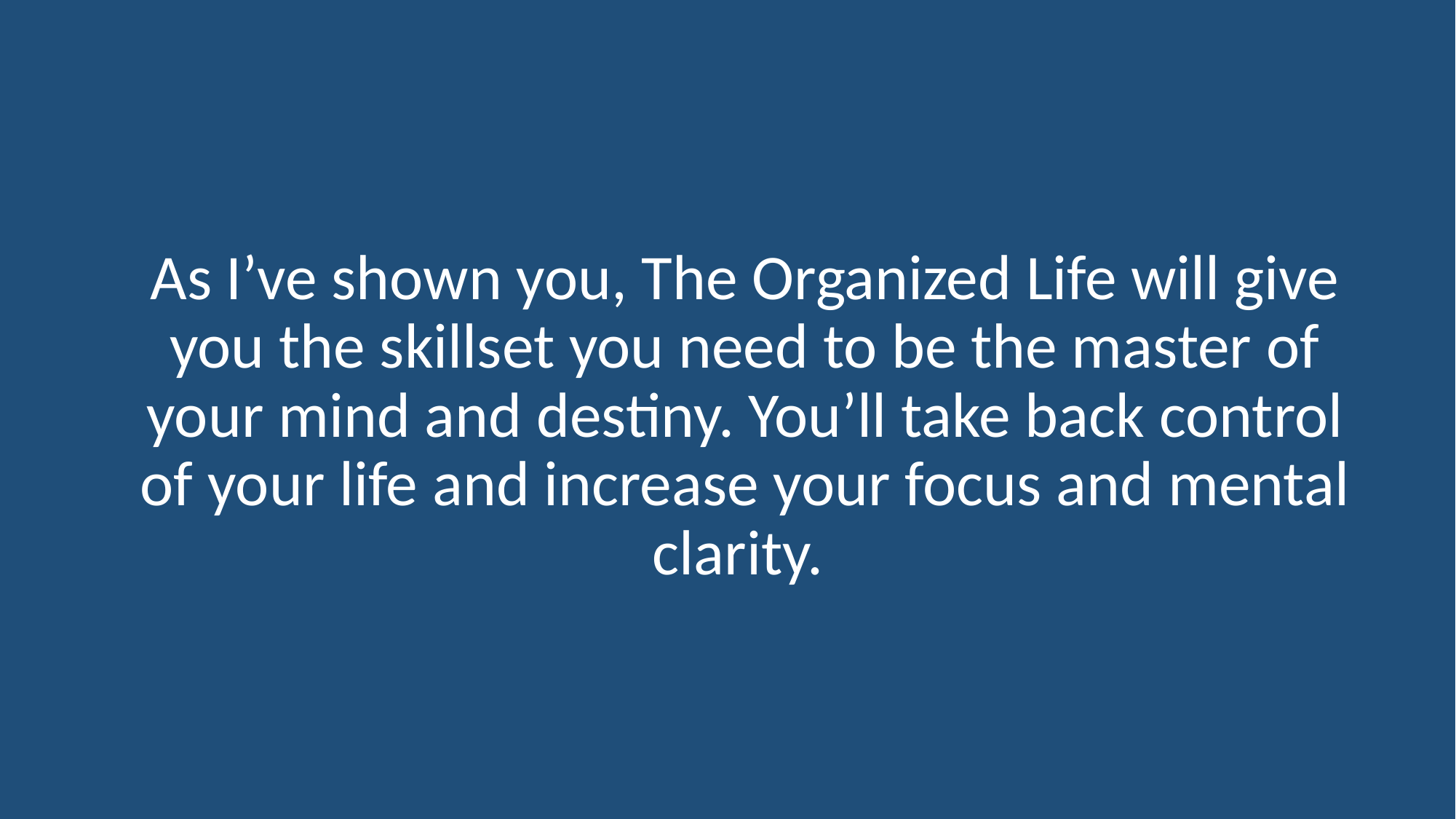

As I’ve shown you, The Organized Life will give you the skillset you need to be the master of your mind and destiny. You’ll take back control of your life and increase your focus and mental clarity.